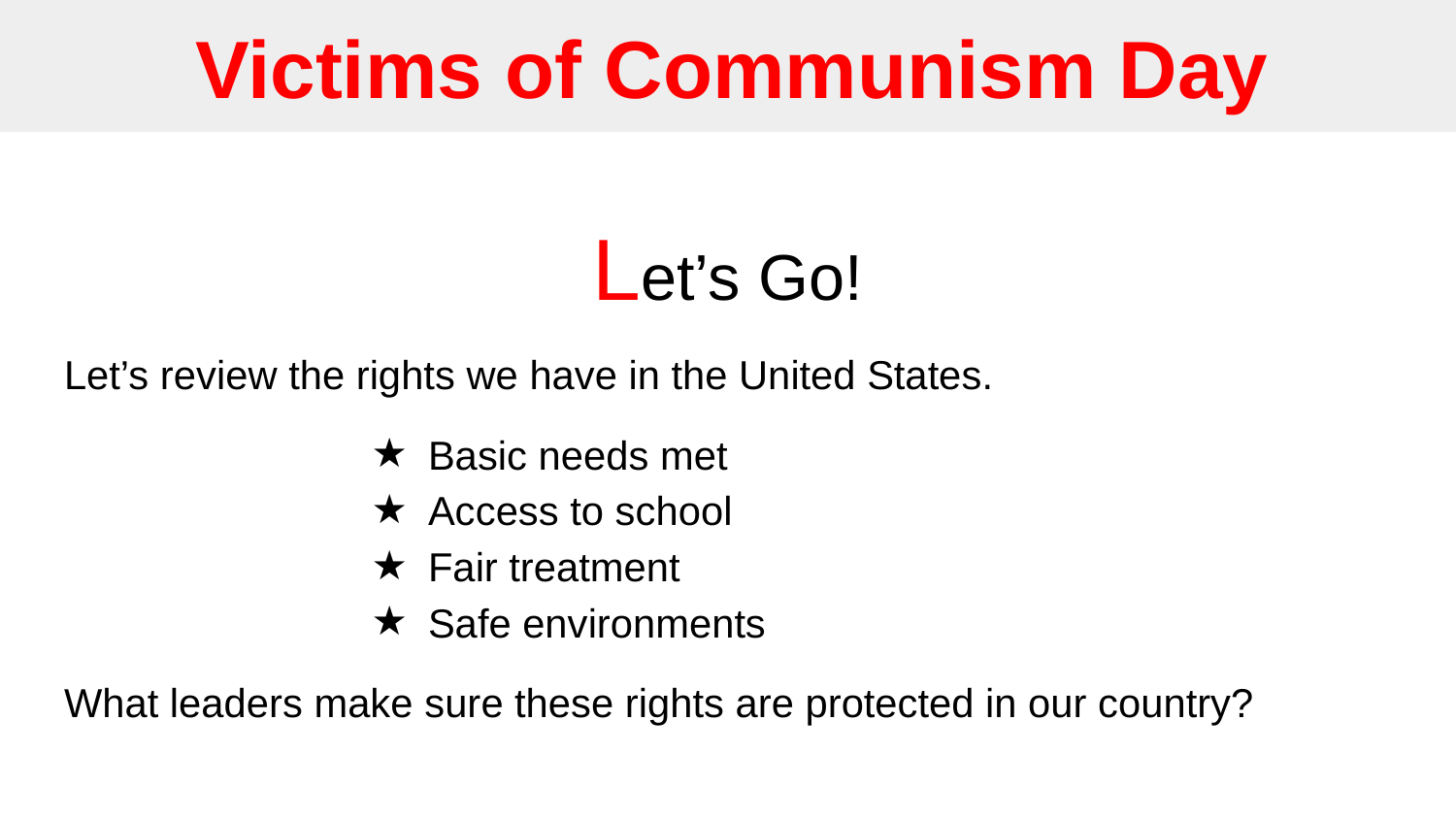

# Victims of Communism Day
Let’s Go!
Let’s review the rights we have in the United States.
Basic needs met
Access to school
Fair treatment
Safe environments
What leaders make sure these rights are protected in our country?